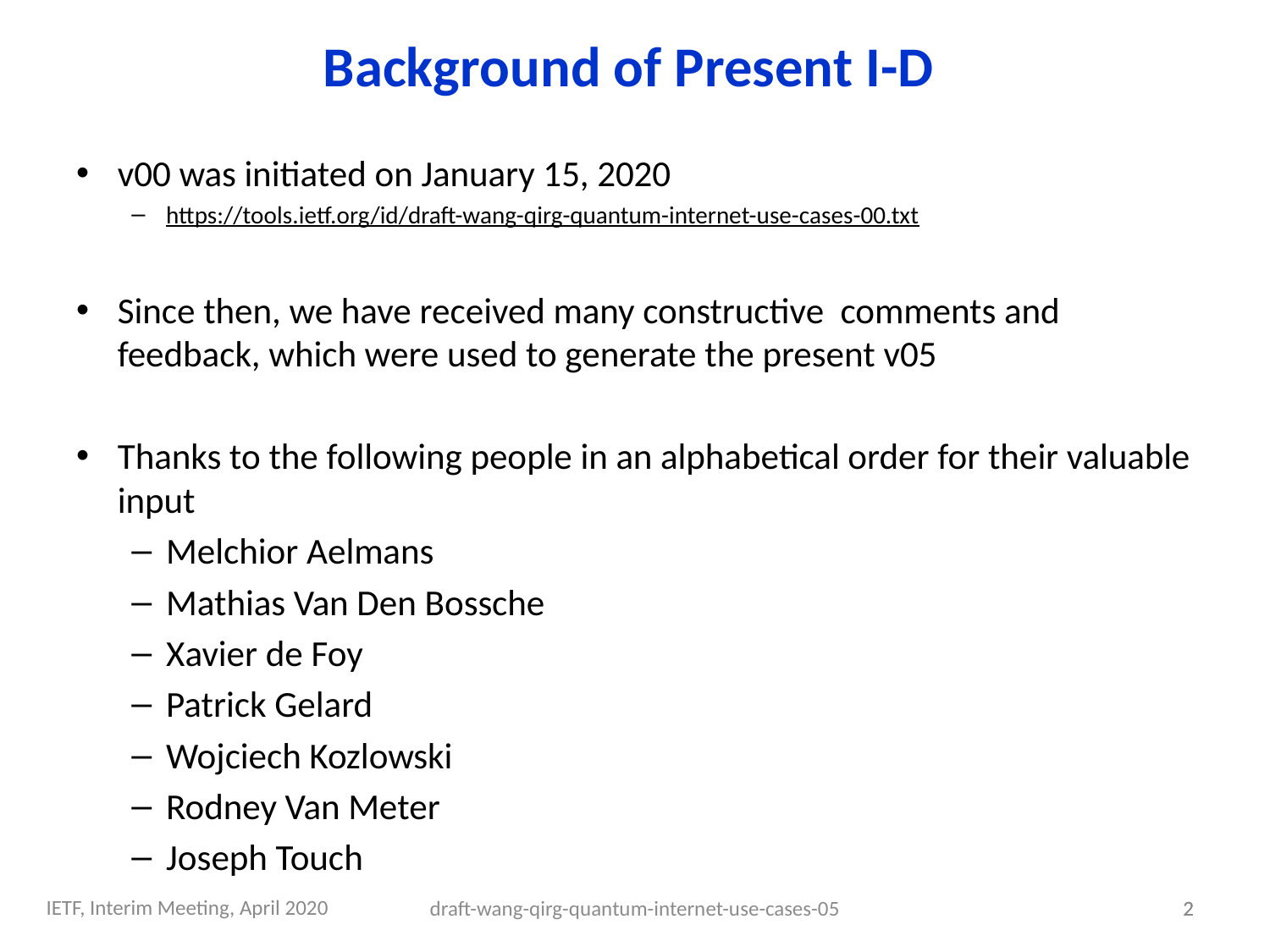

Background of Present I-D
v00 was initiated on January 15, 2020
https://tools.ietf.org/id/draft-wang-qirg-quantum-internet-use-cases-00.txt

Since then, we have received many constructive  comments and feedback, which were used to generate the present v05

Thanks to the following people in an alphabetical order for their valuable input
Melchior Aelmans
Mathias Van Den Bossche
Xavier de Foy
Patrick Gelard
Wojciech Kozlowski
Rodney Van Meter
Joseph Touch
IETF, Interim Meeting, April 2020
draft-wang-qirg-quantum-internet-use-cases-05
2
2